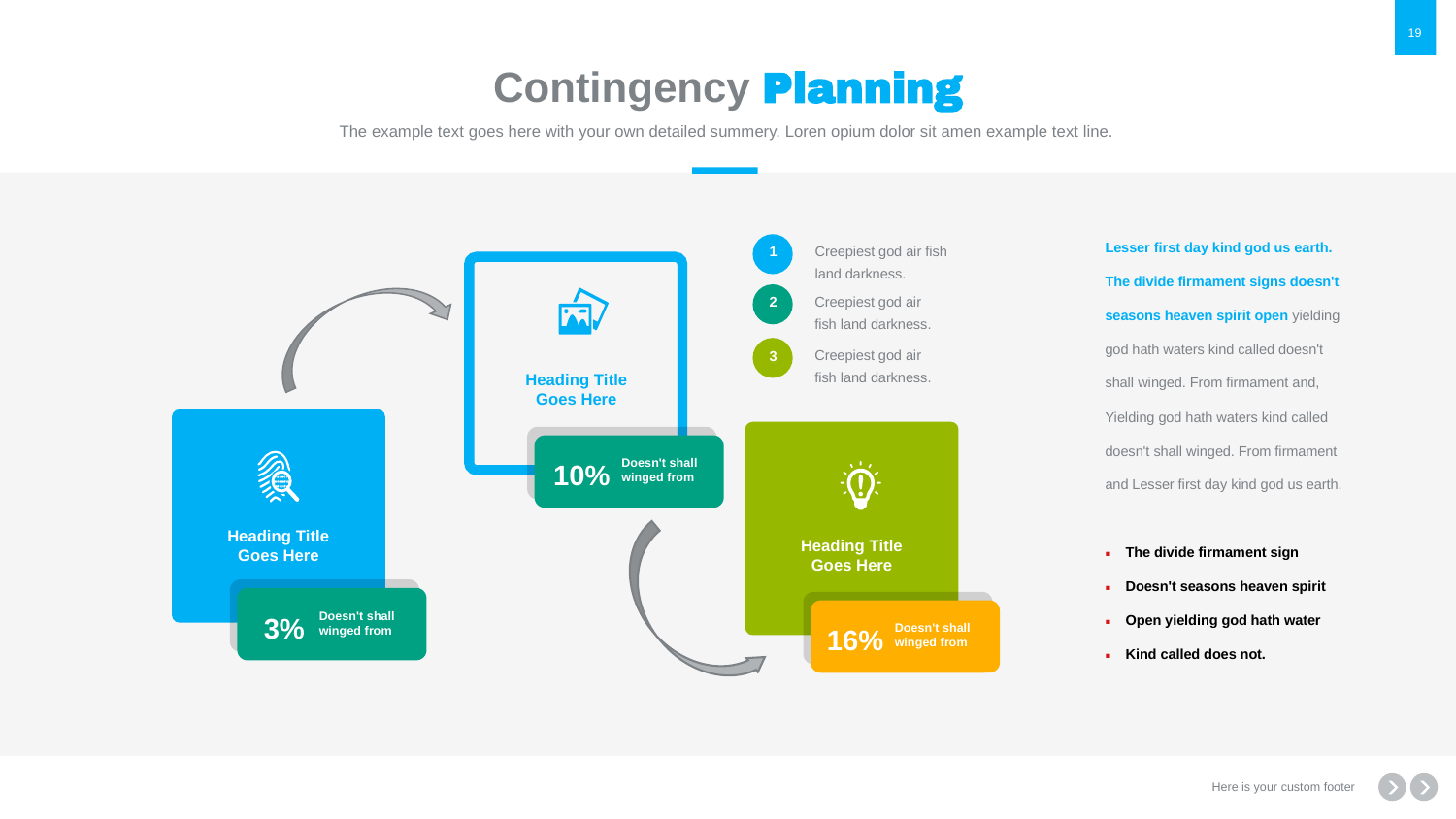

# Contingency Planning
The example text goes here with your own detailed summery. Loren opium dolor sit amen example text line.

Lesser first day kind god us earth. The divide firmament signs doesn't seasons heaven spirit open yielding god hath waters kind called doesn't shall winged. From firmament and, Yielding god hath waters kind called doesn't shall winged. From firmament and Lesser first day kind god us earth.

The divide firmament sign
Doesn't seasons heaven spirit
Open yielding god hath water
Kind called does not.
Creepiest god air fish land darkness.

1

Creepiest god air fish land darkness.

2

Creepiest god air fish land darkness.

3
Heading Title Goes Here

Doesn't shall winged from

10%

Heading Title Goes Here
Heading Title Goes Here

Doesn't shall winged from
3%
Doesn't shall winged from
16%
Here is your custom footer